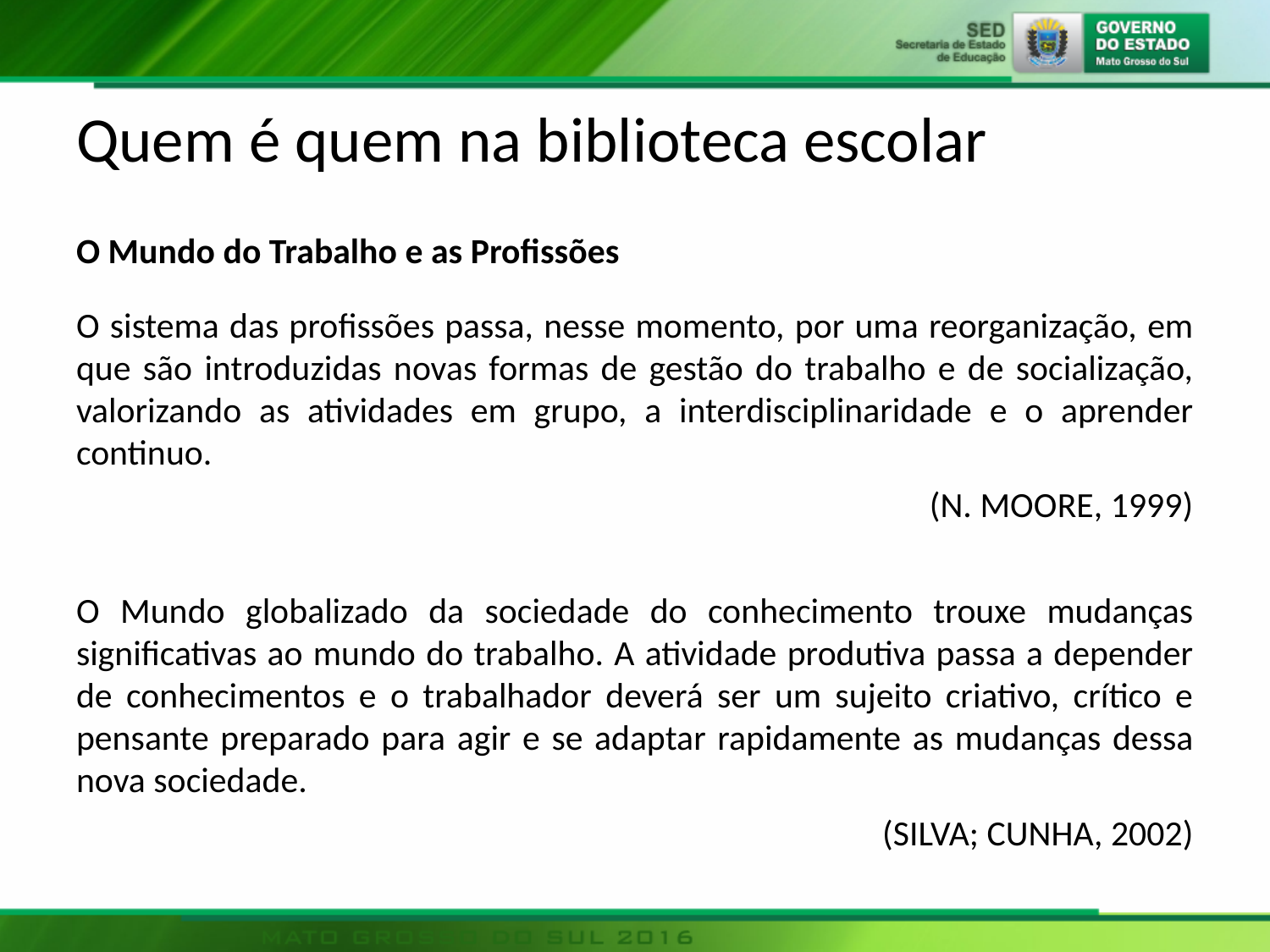

# Quem é quem na biblioteca escolar
O Mundo do Trabalho e as Profissões

O sistema das profissões passa, nesse momento, por uma reorganização, em que são introduzidas novas formas de gestão do trabalho e de socialização, valorizando as atividades em grupo, a interdisciplinaridade e o aprender continuo.
(N. MOORE, 1999)

O Mundo globalizado da sociedade do conhecimento trouxe mudanças significativas ao mundo do trabalho. A atividade produtiva passa a depender de conhecimentos e o trabalhador deverá ser um sujeito criativo, crítico e pensante preparado para agir e se adaptar rapidamente as mudanças dessa nova sociedade.
(SILVA; CUNHA, 2002)